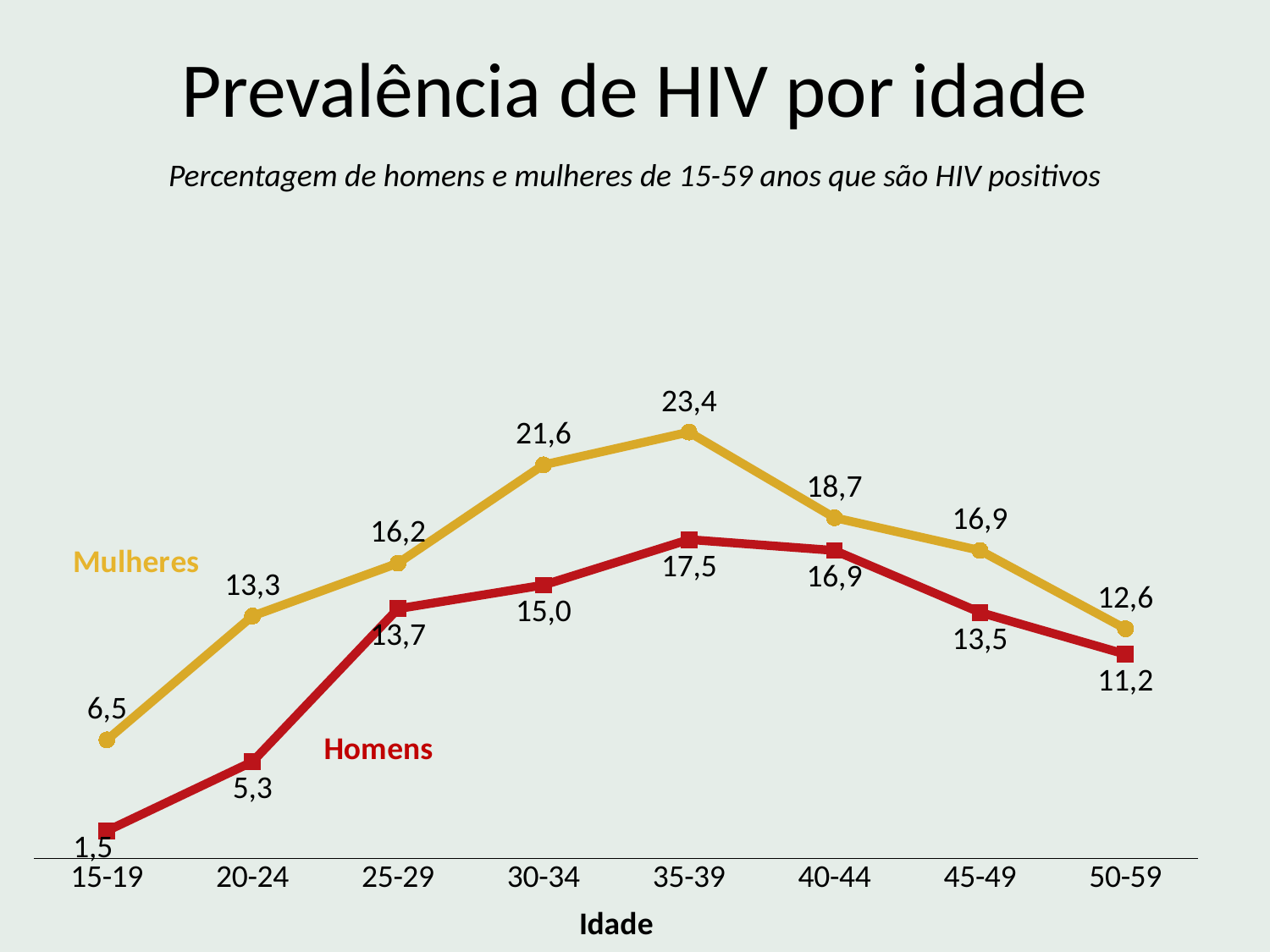

Prevalência de HIV por idade
Percentagem de homens e mulheres de 15-59 anos que são HIV positivos

### Chart

| Category | Mulheres | Homens |
|---|---|---|
| 15-19 | 6.5 | 1.5 |
| 20-24 | 13.3 | 5.3 |
| 25-29 | 16.2 | 13.7 |
| 30-34 | 21.6 | 15.0 |
| 35-39 | 23.4 | 17.5 |
| 40-44 | 18.7 | 16.9 |
| 45-49 | 16.9 | 13.5 |
| 50-59 | 12.6 | 11.2 |